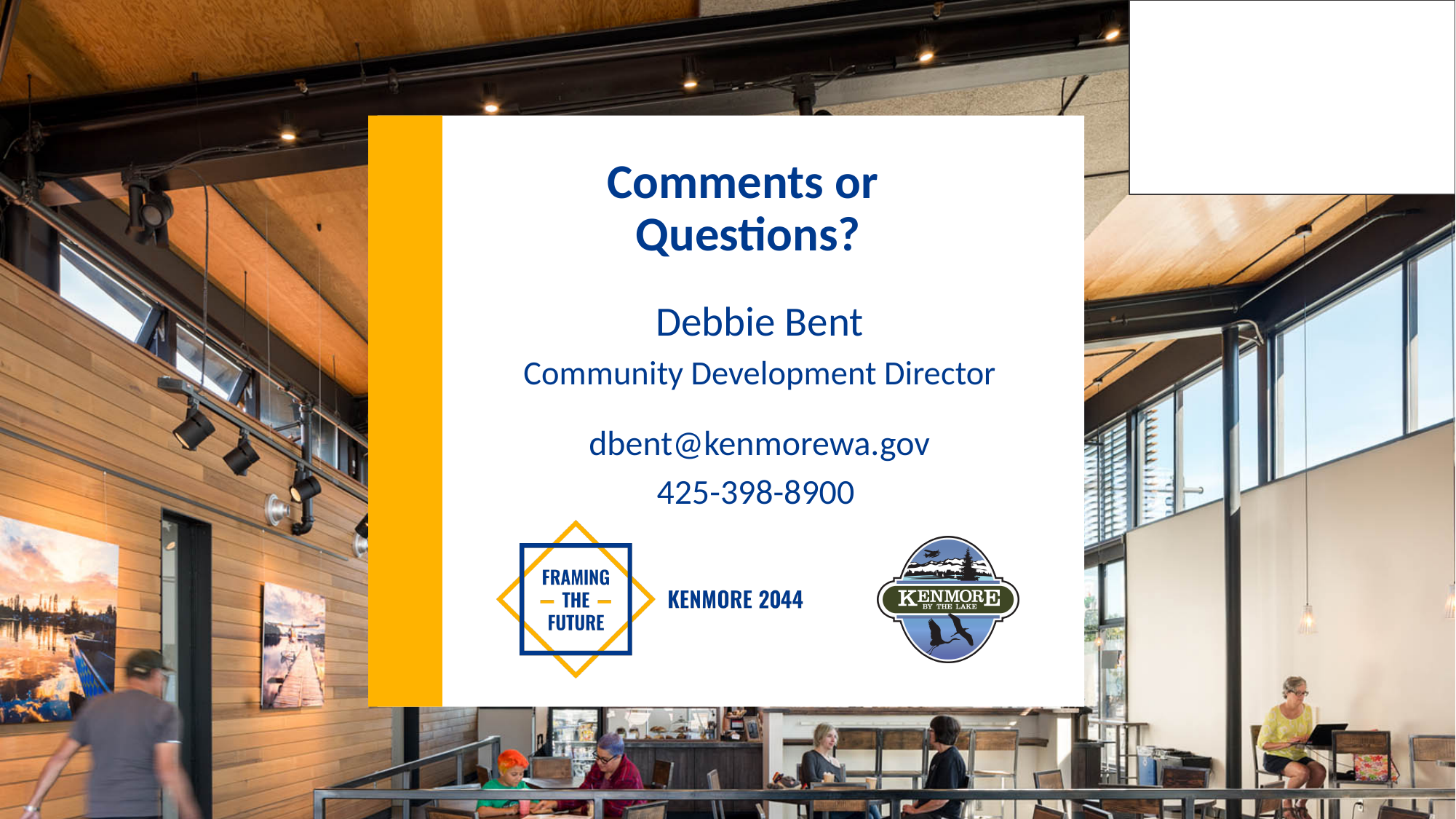

# Comments or Questions?
Debbie Bent
Community Development Director
dbent@kenmorewa.gov
425-398-8900